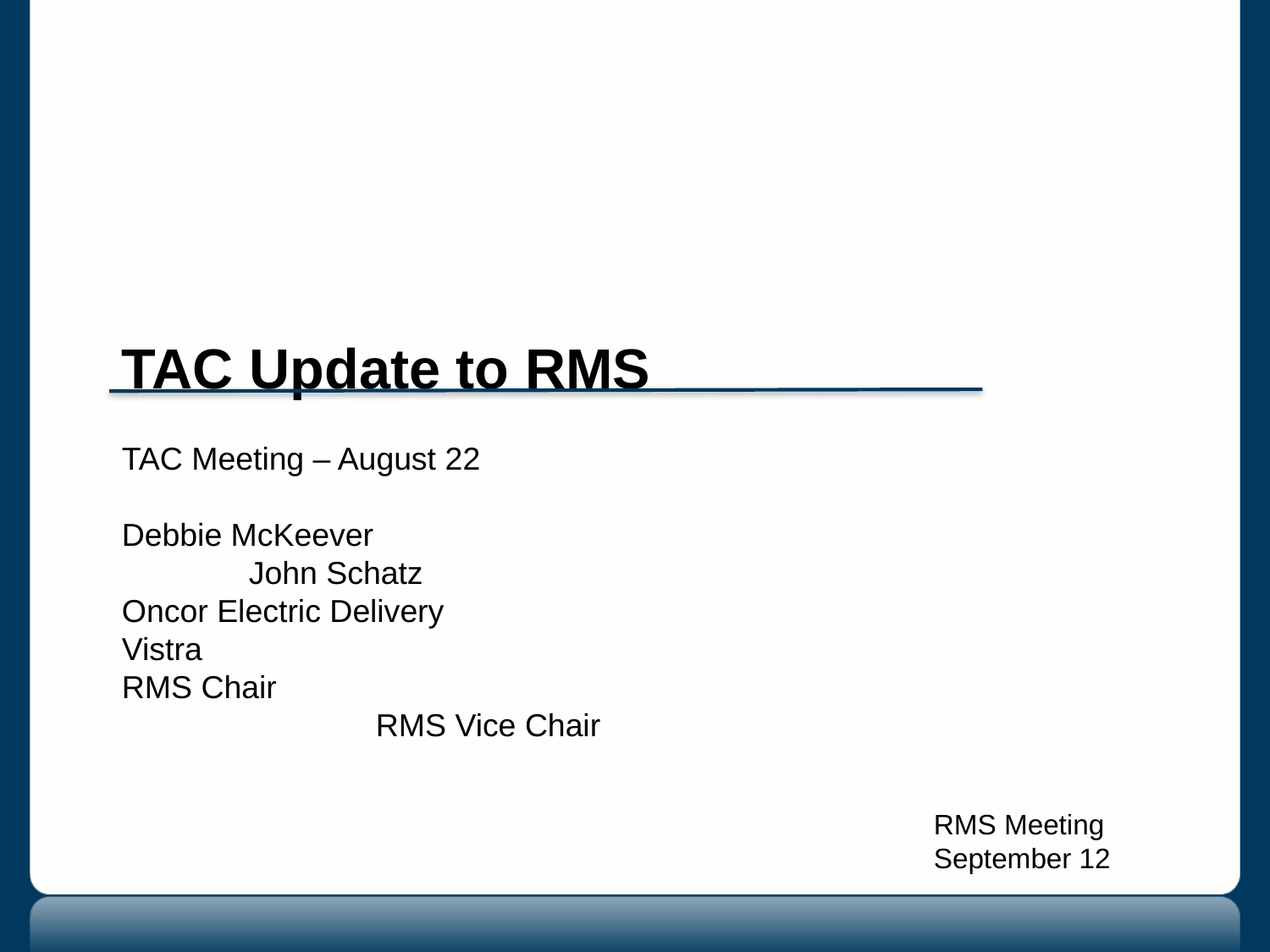

TAC Update to RMS

TAC Meeting – August 22

Debbie McKeever 							John Schatz
Oncor Electric Delivery						Vistra
RMS Chair									RMS Vice Chair
RMS Meeting
September 12